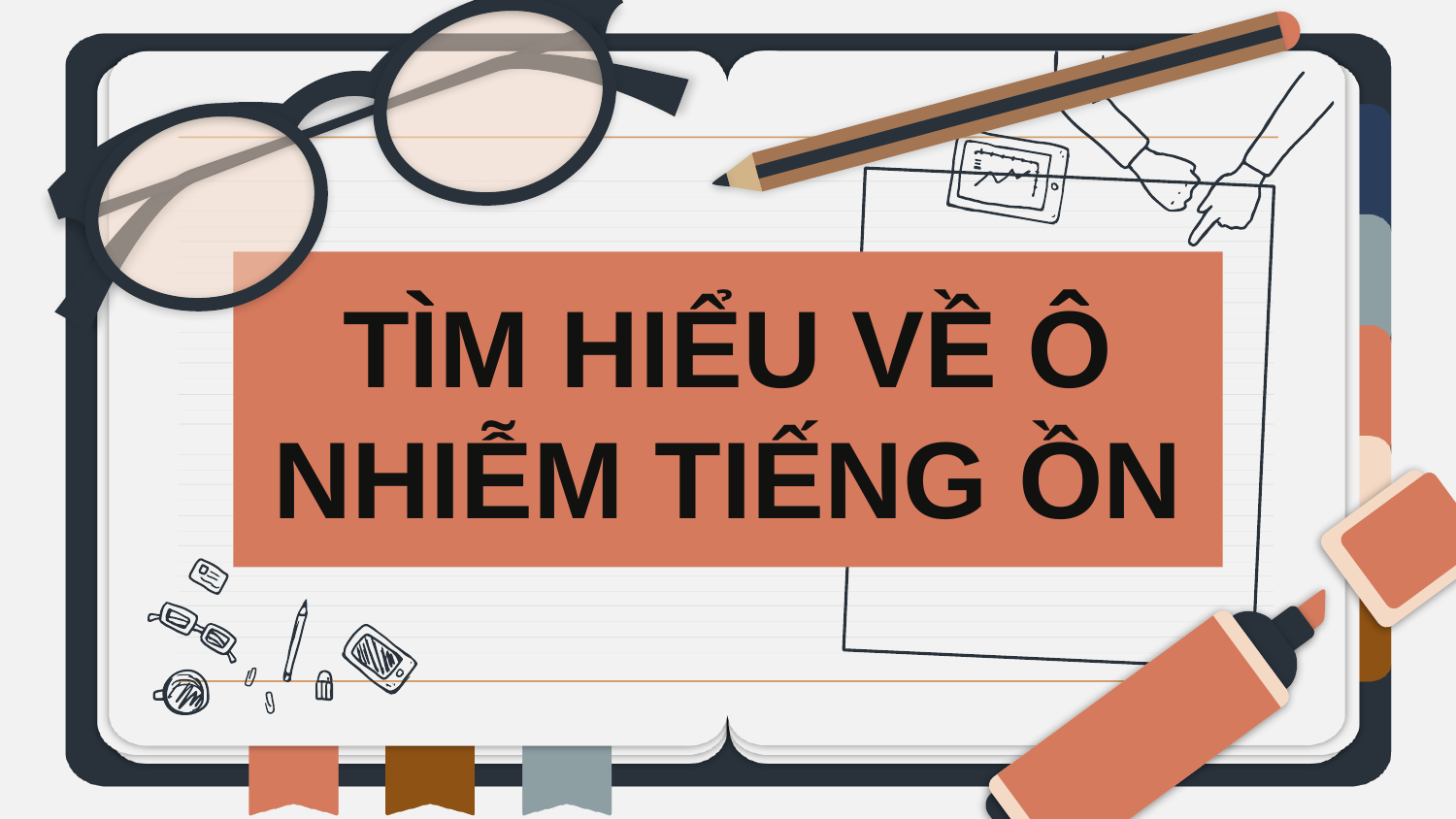

# TÌM HIỂU VỀ Ô NHIỄM TIẾNG ỒN